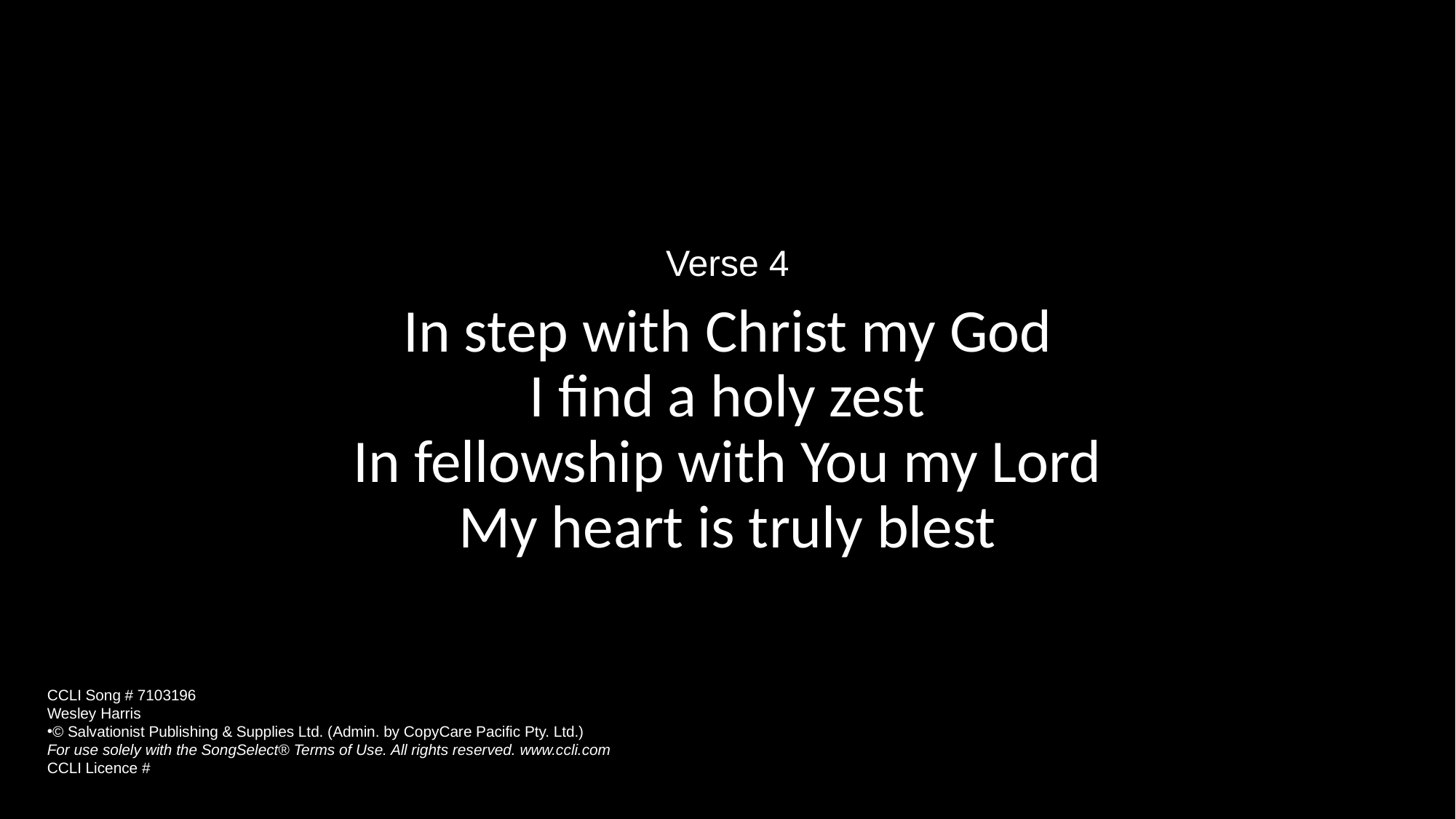

Verse 4
In step with Christ my God
I find a holy zest
In fellowship with You my Lord
My heart is truly blest

CCLI Song # 7103196
Wesley Harris
© Salvationist Publishing & Supplies Ltd. (Admin. by CopyCare Pacific Pty. Ltd.)
For use solely with the SongSelect® Terms of Use. All rights reserved. www.ccli.com
CCLI Licence #